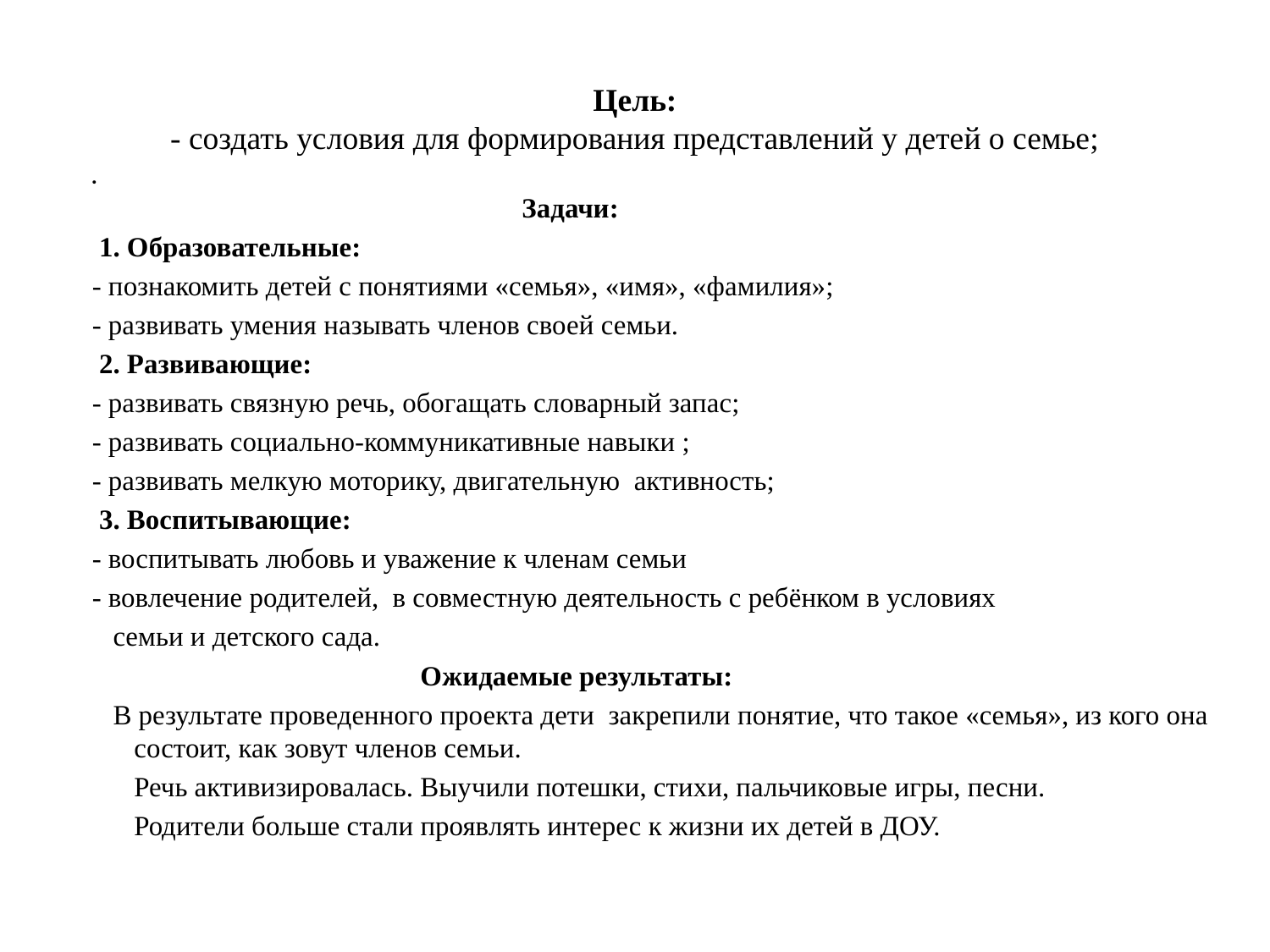

# Цель: - создать условия для формирования представлений у детей о семье;
                                                                                                                                             Задачи:
 1. Образовательные:
- познакомить детей с понятиями «семья», «имя», «фамилия»;
- развивать умения называть членов своей семьи.
 2. Развивающие:
- развивать связную речь, обогащать словарный запас;
- развивать социально-коммуникативные навыки ;
- развивать мелкую моторику, двигательную  активность;
 3. Воспитывающие:
- воспитывать любовь и уважение к членам семьи
- вовлечение родителей,  в совместную деятельность с ребёнком в условиях
   семьи и детского сада.
                                               Ожидаемые результаты:
   В результате проведенного проекта дети  закрепили понятие, что такое «семья», из кого она состоит, как зовут членов семьи.
      Речь активизировалась. Выучили потешки, стихи, пальчиковые игры, песни.
      Родители больше стали проявлять интерес к жизни их детей в ДОУ.